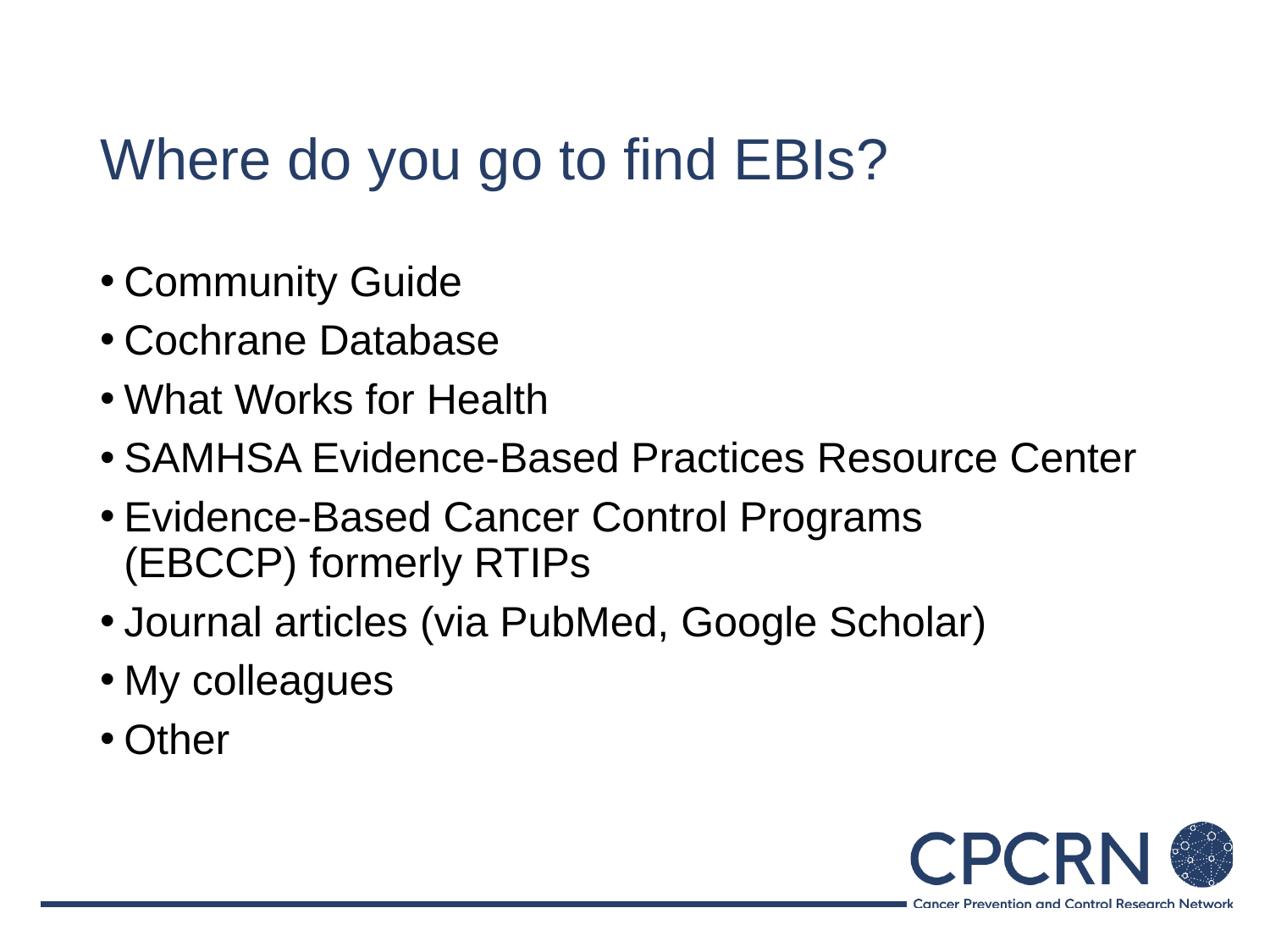

# Where do you go to find EBIs?​
Community Guide​
Cochrane Database​
What Works for Health​
SAMHSA Evidence-Based Practices Resource Center​
Evidence-Based Cancer Control Programs (EBCCP) formerly RTIPs​
Journal articles (via PubMed, Google Scholar) ​
My colleagues​
Other​